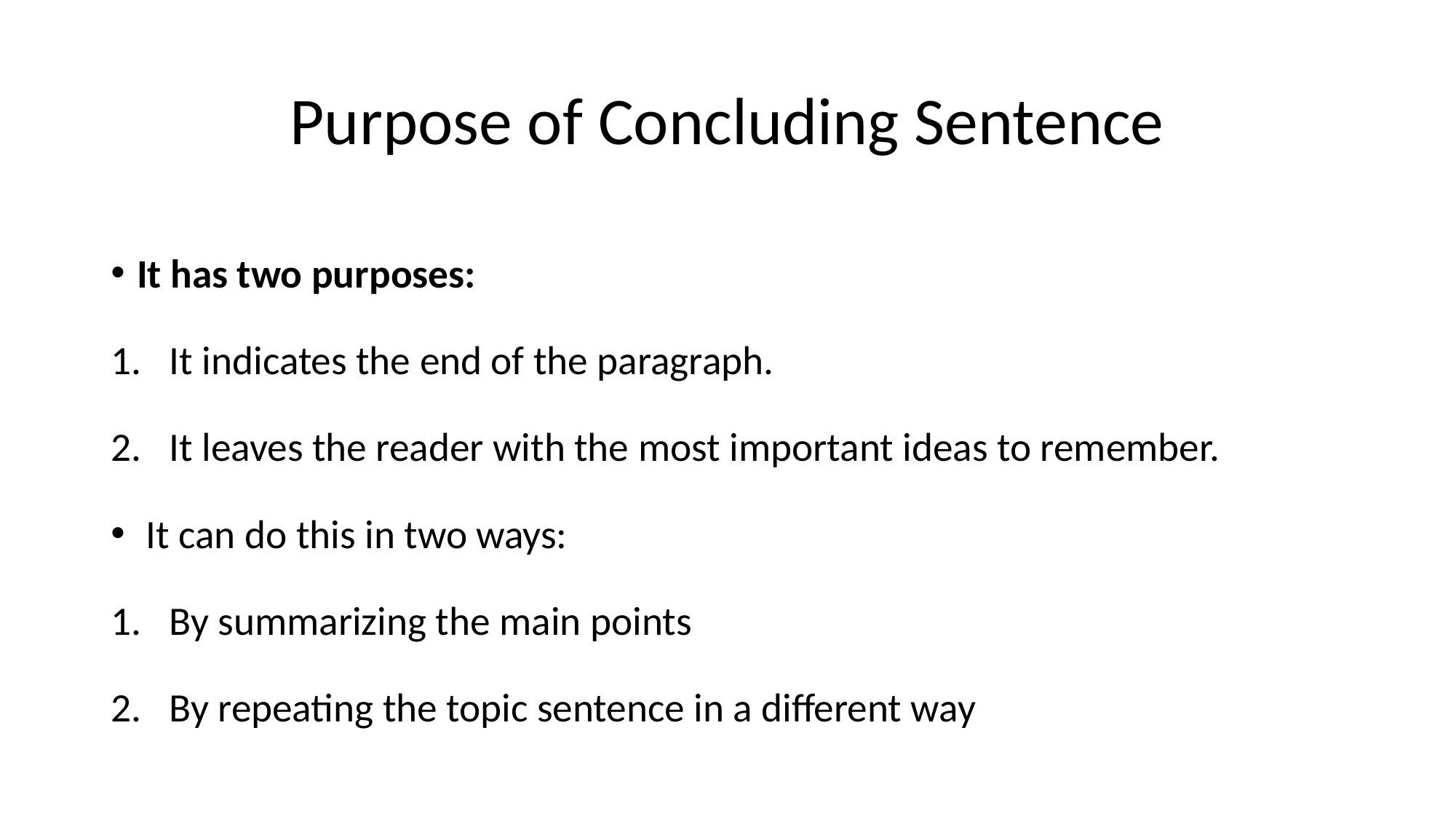

# Purpose of Concluding Sentence
It has two purposes:
It indicates the end of the paragraph.
It leaves the reader with the most important ideas to remember.
 It can do this in two ways:
By summarizing the main points
By repeating the topic sentence in a different way